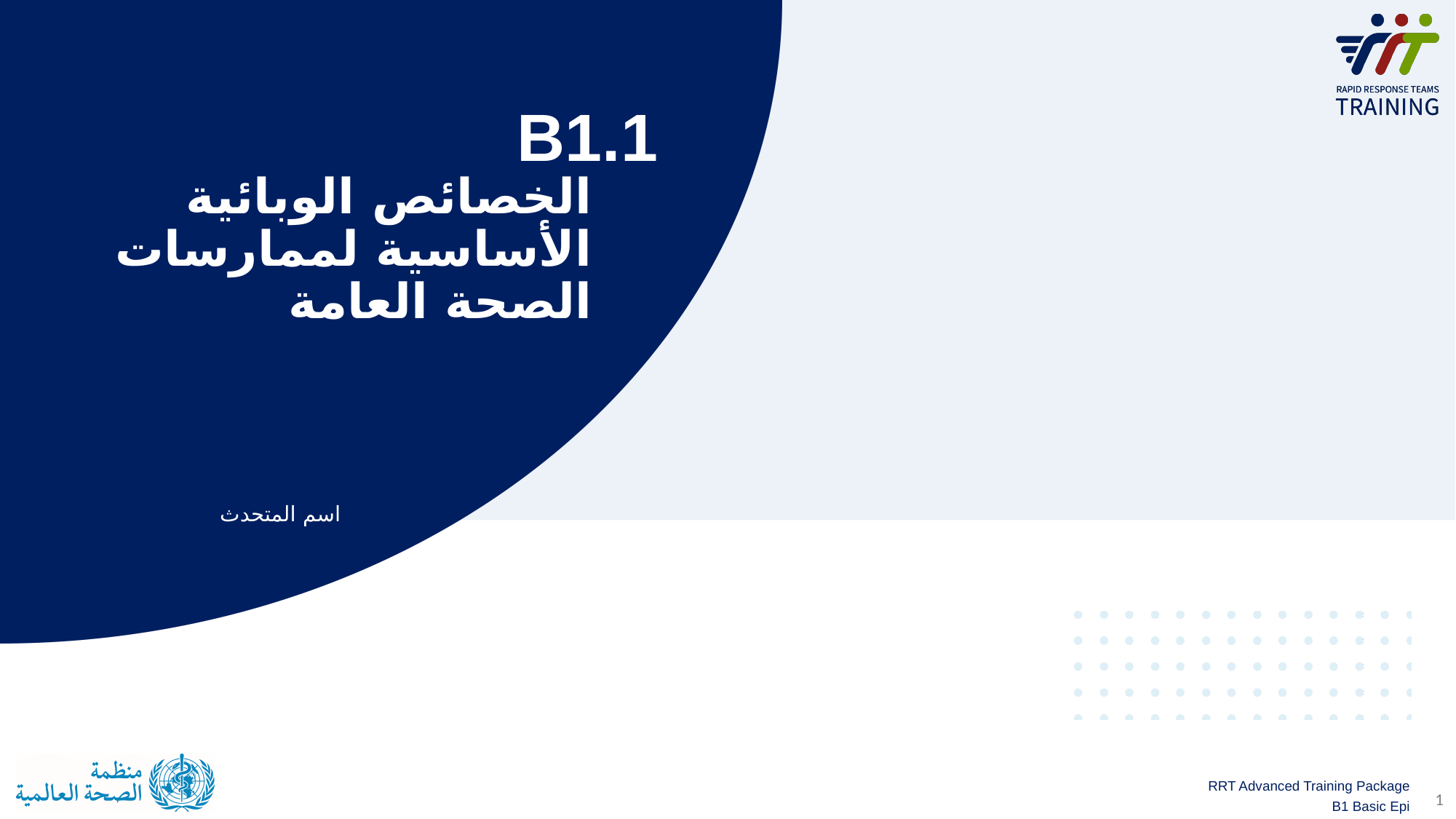

B1.1
# الخصائص الوبائية الأساسية لممارسات الصحة العامة
اسم المتحدث